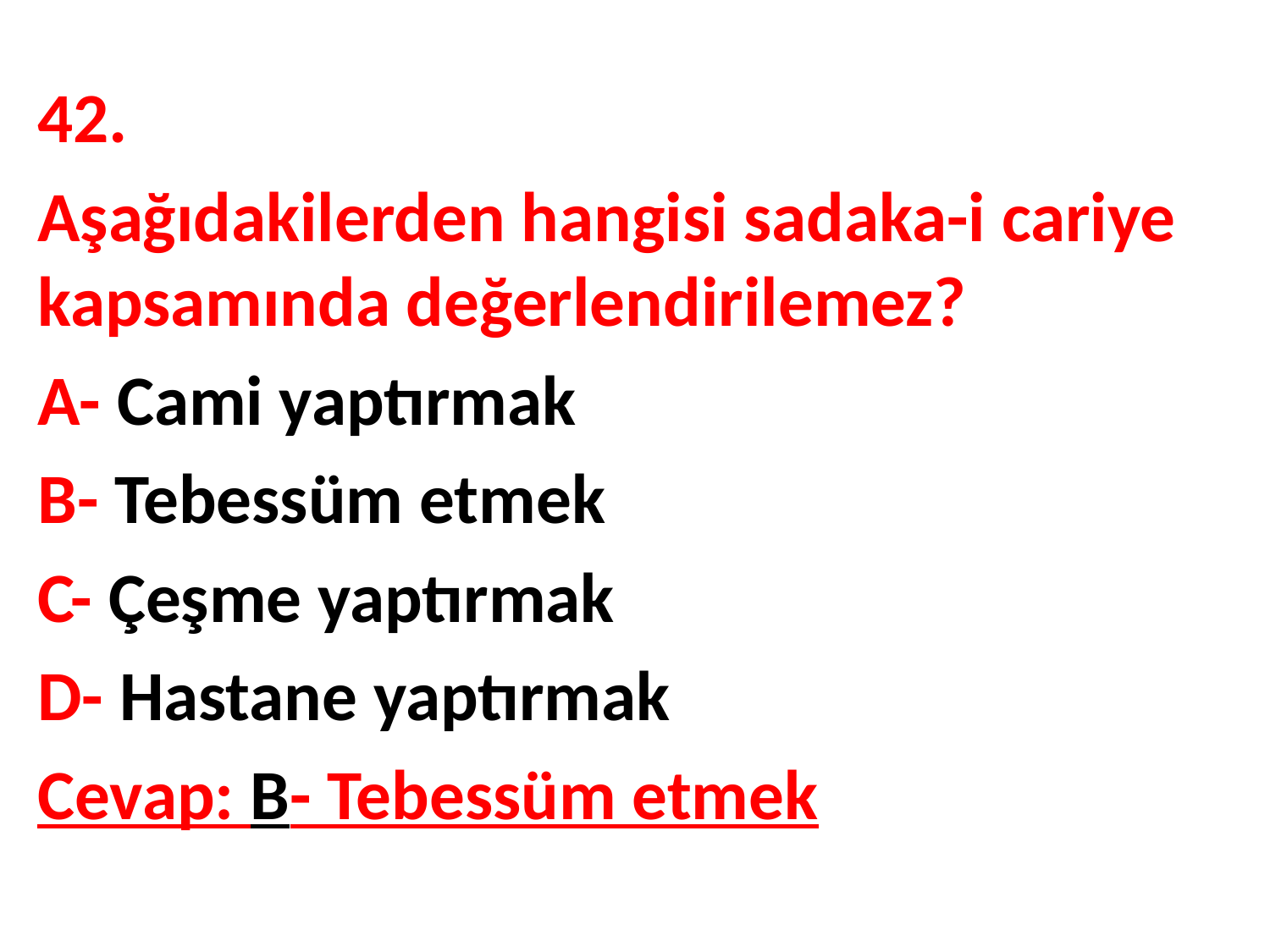

42.
Aşağıdakilerden hangisi sadaka-i cariye kapsamında değerlendirilemez?
A- Cami yaptırmak
B- Tebessüm etmek
C- Çeşme yaptırmak
D- Hastane yaptırmak
Cevap: B- Tebessüm etmek